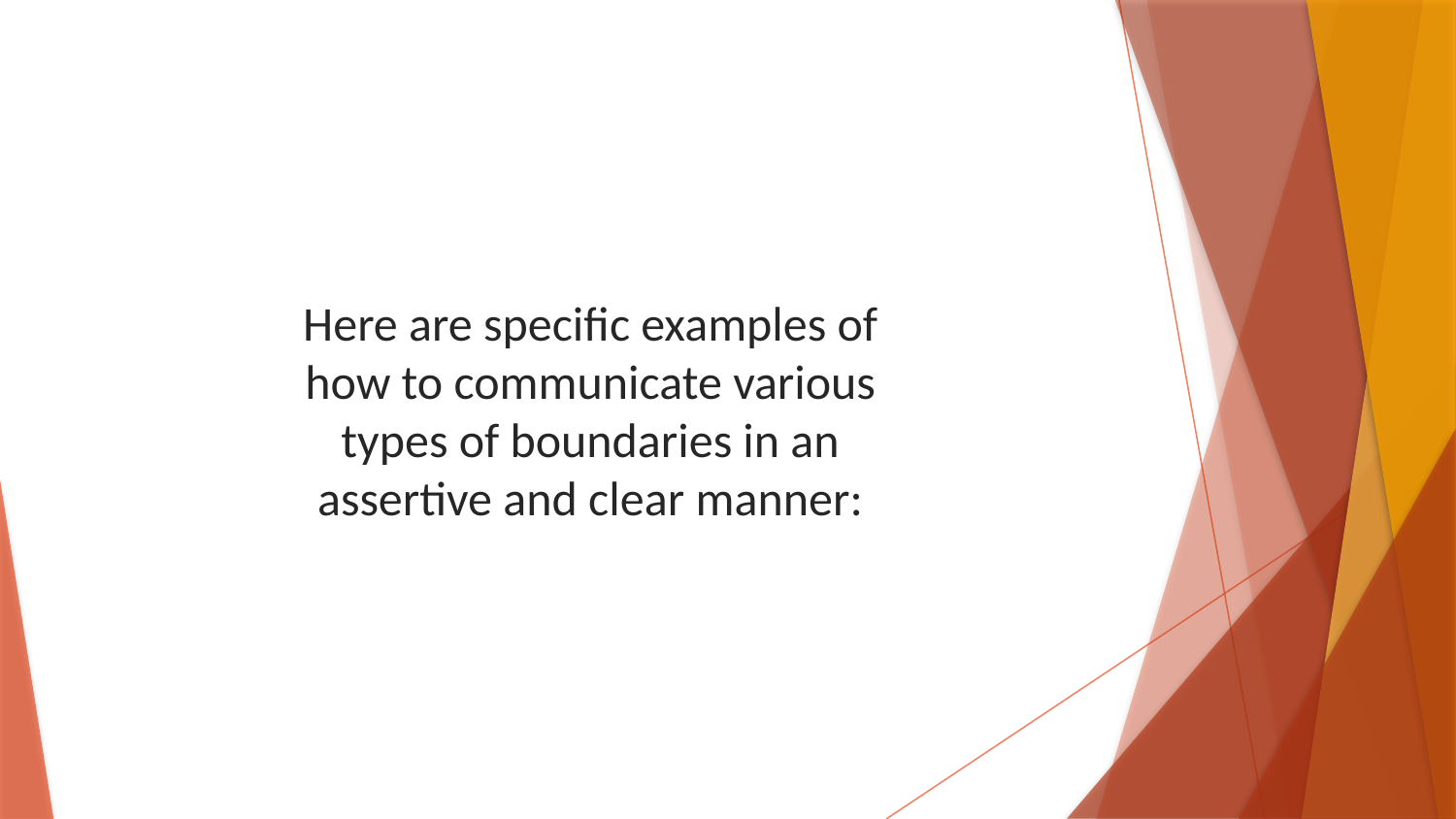

Here are specific examples of how to communicate various types of boundaries in an assertive and clear manner: